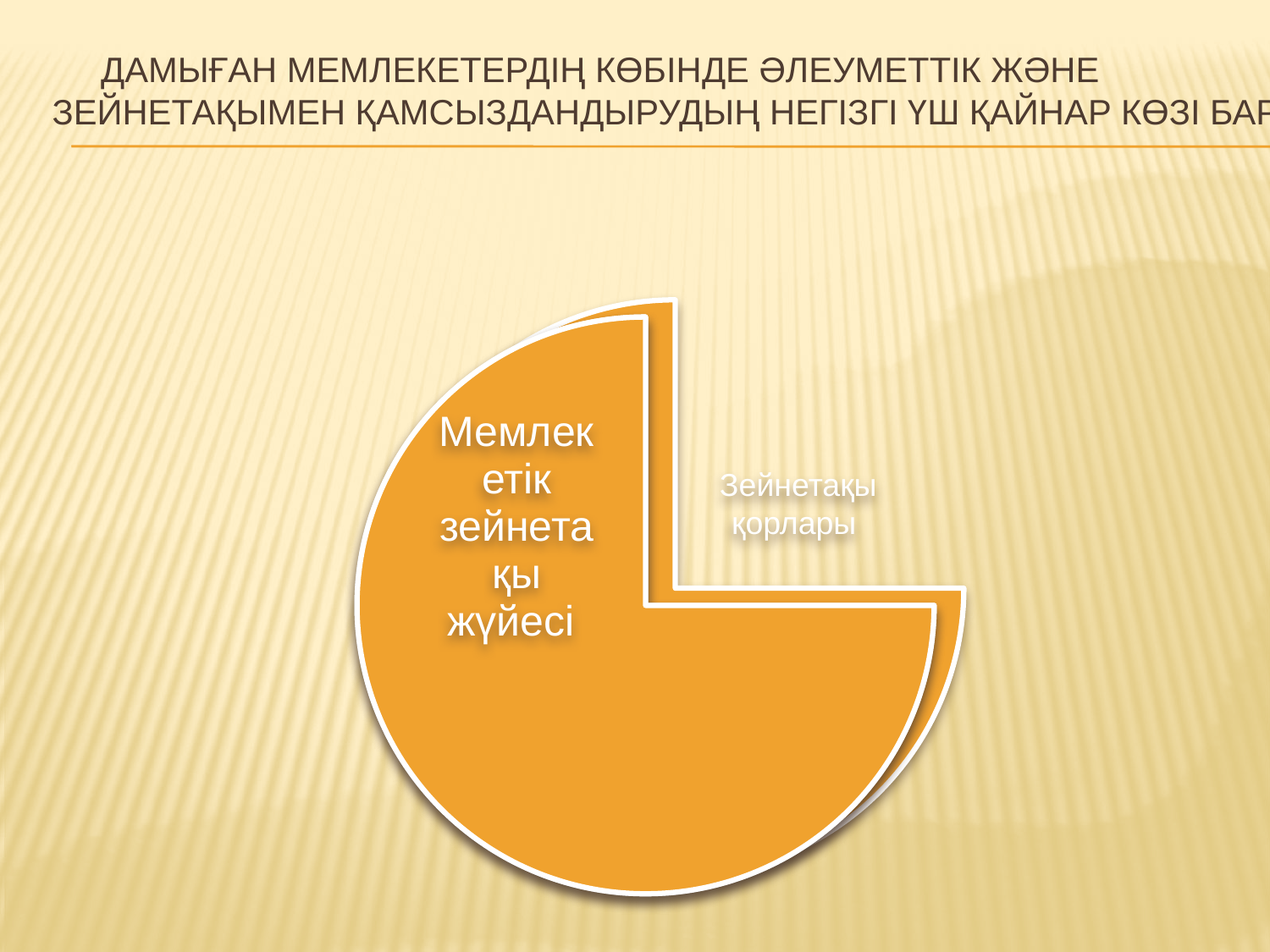

# Дамыған мемлекетердің көбінде әлеуметтік және зейнетақымен қамсыздандырудың негізгі үш қайнар көзі бар:
Зейнетақы қорлары
Сақтандыру компаниялары және басқада қаржы ұйымдар
Мемлекетік зейнетақы жүйесі